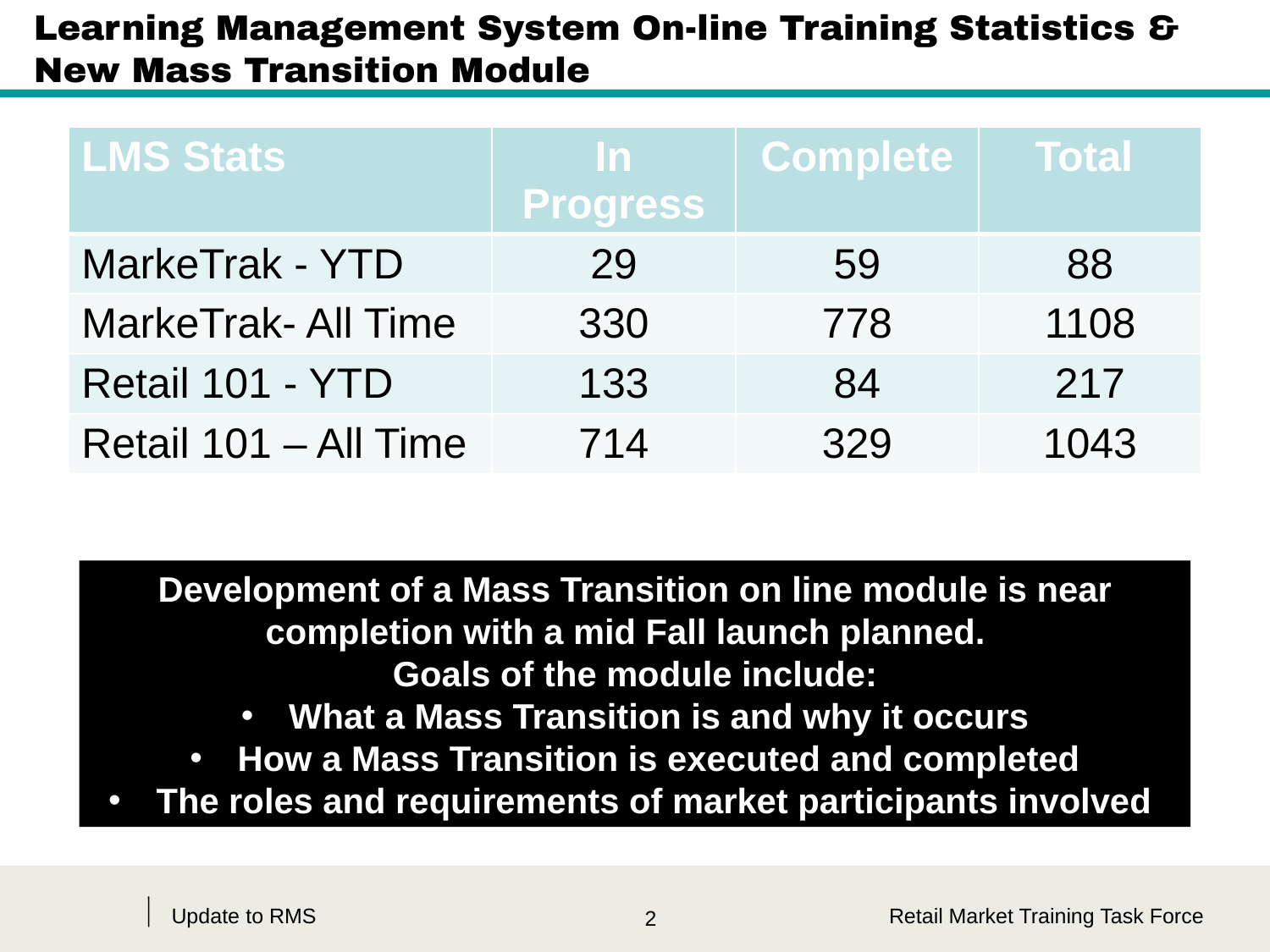

# Learning Management System On-line Training Statistics & New Mass Transition Module
| LMS Stats | In Progress | Complete | Total |
| --- | --- | --- | --- |
| MarkeTrak - YTD | 29 | 59 | 88 |
| MarkeTrak- All Time | 330 | 778 | 1108 |
| Retail 101 - YTD | 133 | 84 | 217 |
| Retail 101 – All Time | 714 | 329 | 1043 |
Development of a Mass Transition on line module is near completion with a mid Fall launch planned.
Goals of the module include:
What a Mass Transition is and why it occurs
How a Mass Transition is executed and completed
The roles and requirements of market participants involved
Update to RMS
Retail Market Training Task Force